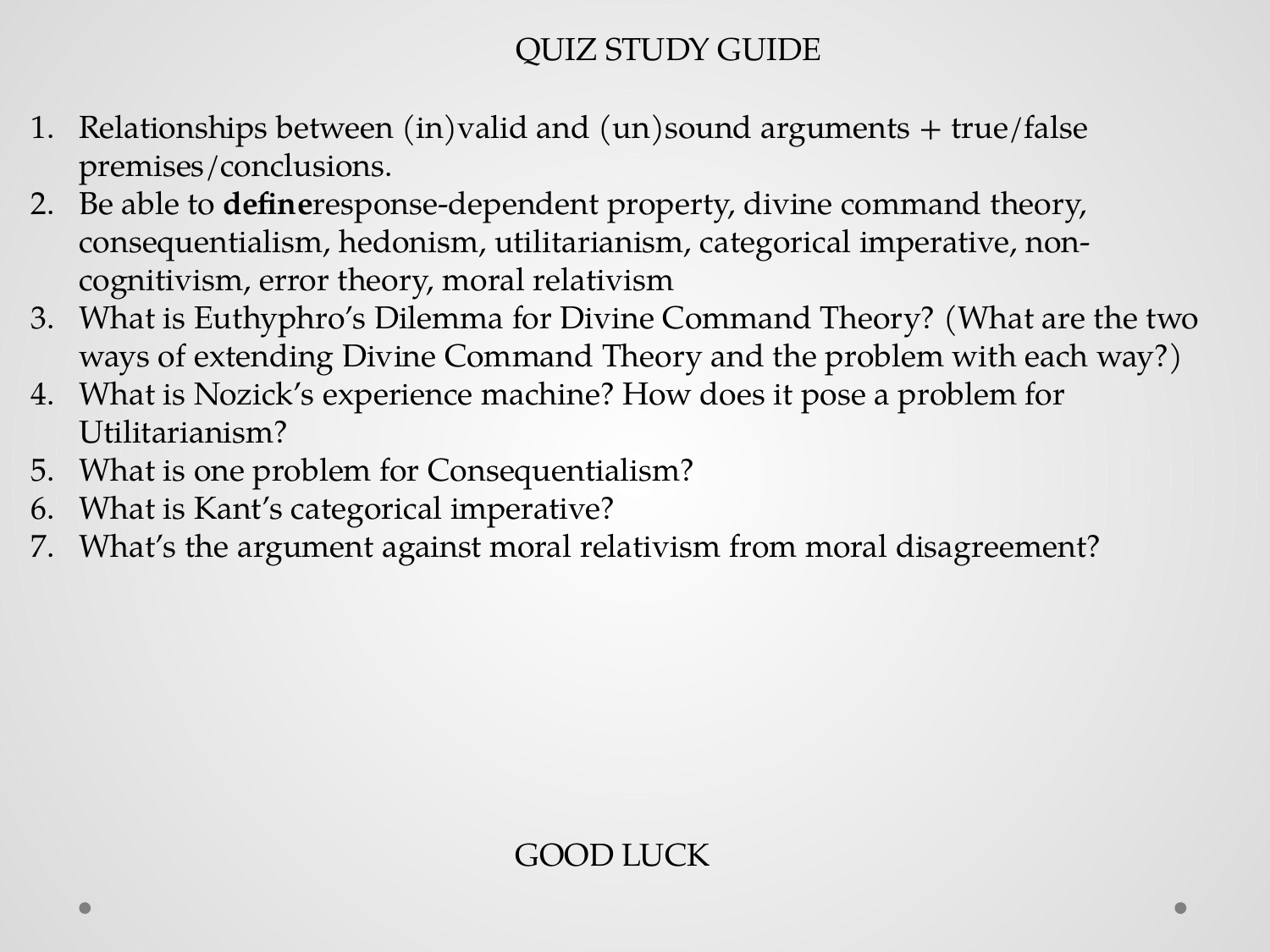

QUIZ STUDY GUIDE
Relationships between (in)valid and (un)sound arguments + true/false premises/conclusions.
Be able to defineresponse-dependent property, divine command theory, consequentialism, hedonism, utilitarianism, categorical imperative, non-cognitivism, error theory, moral relativism
What is Euthyphro’s Dilemma for Divine Command Theory? (What are the two ways of extending Divine Command Theory and the problem with each way?)
What is Nozick’s experience machine? How does it pose a problem for Utilitarianism?
What is one problem for Consequentialism?
What is Kant’s categorical imperative?
What’s the argument against moral relativism from moral disagreement?
GOOD LUCK